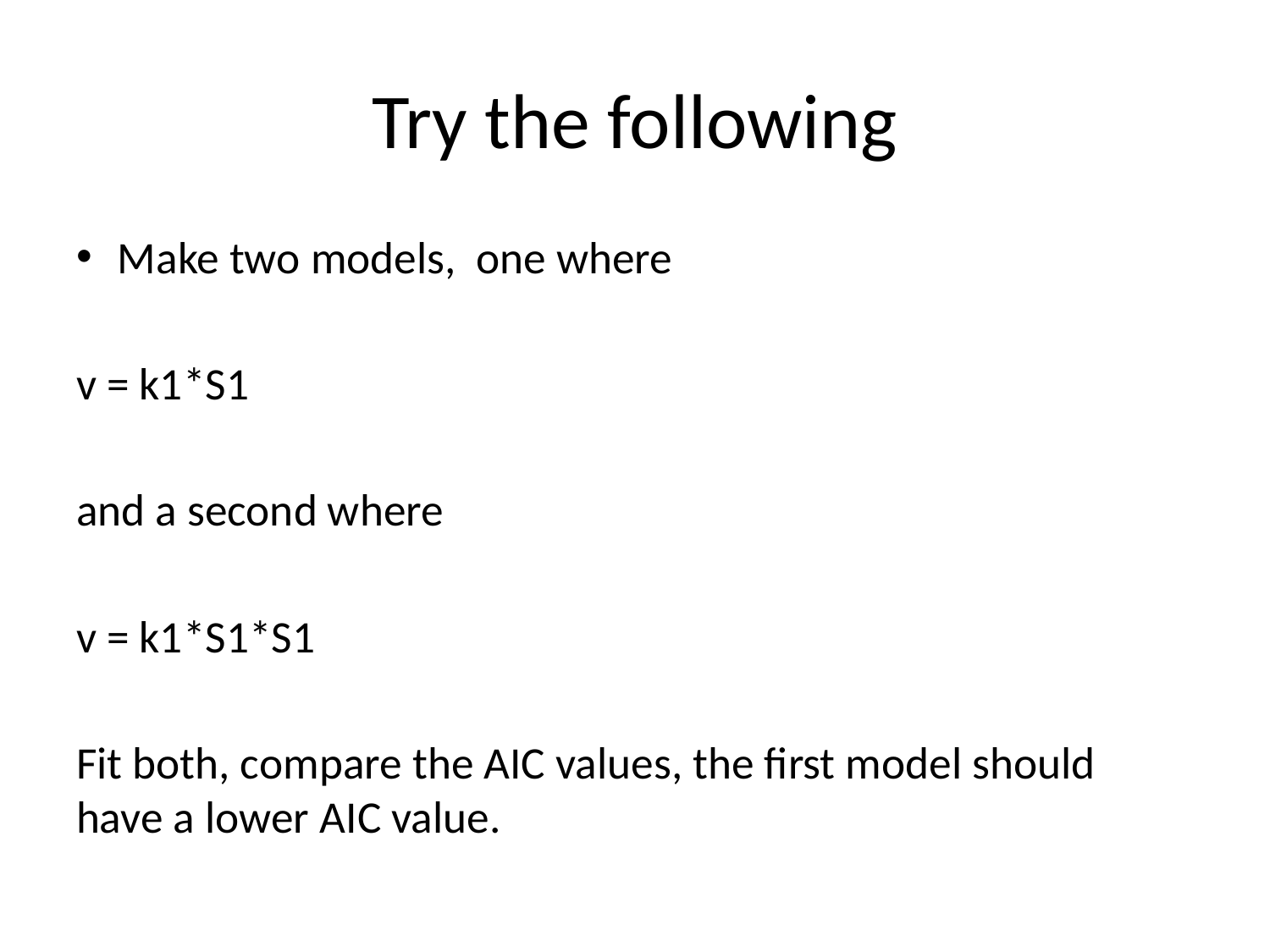

# Try the following
Make two models,  one where

v = k1*S1

and a second where

v = k1*S1*S1

Fit both, compare the AIC values, the first model should have a lower AIC value.